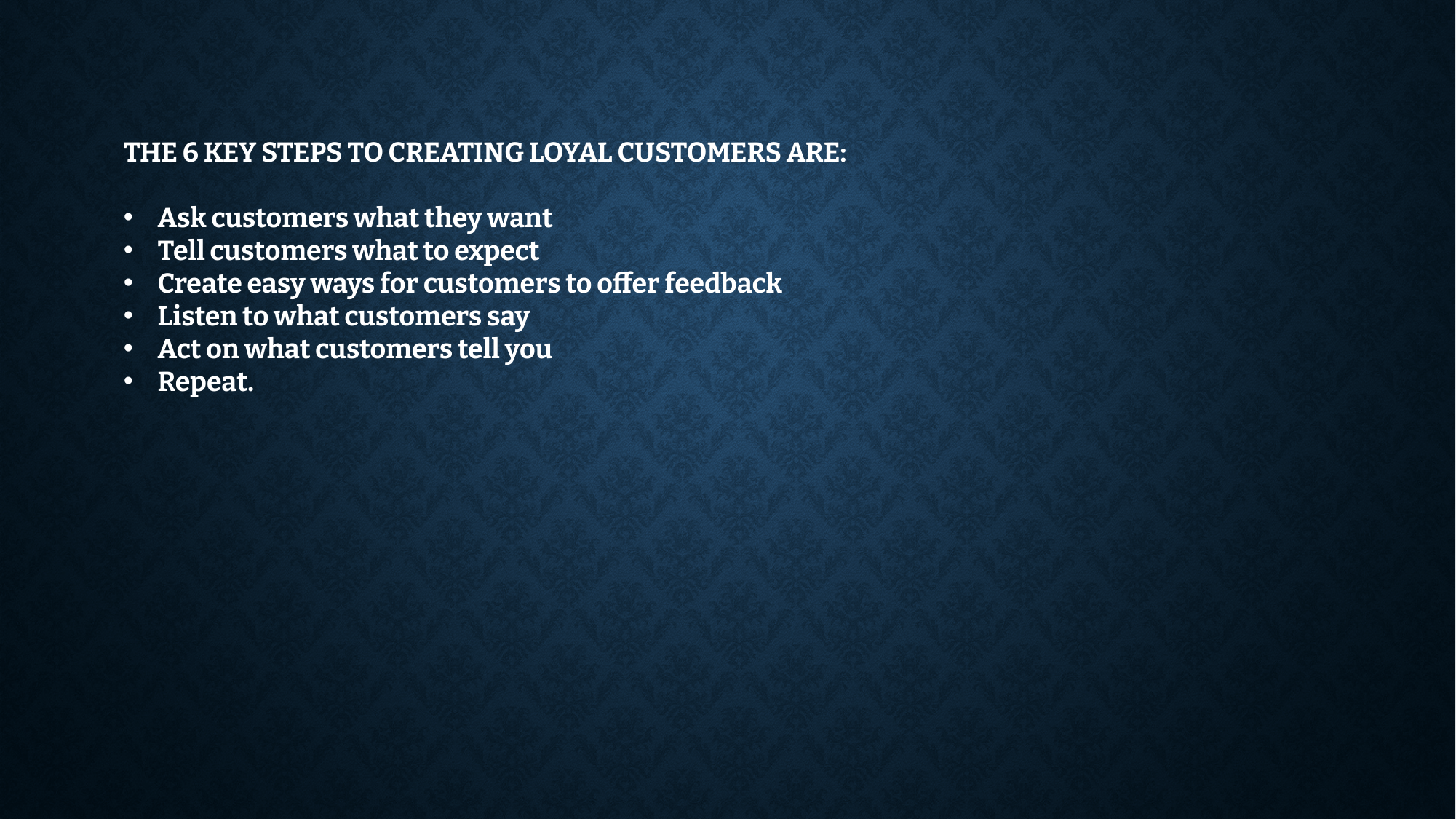

THE 6 KEY STEPS TO CREATING LOYAL CUSTOMERS ARE:

Ask customers what they want
Tell customers what to expect
Create easy ways for customers to offer feedback
Listen to what customers say
Act on what customers tell you
Repeat.